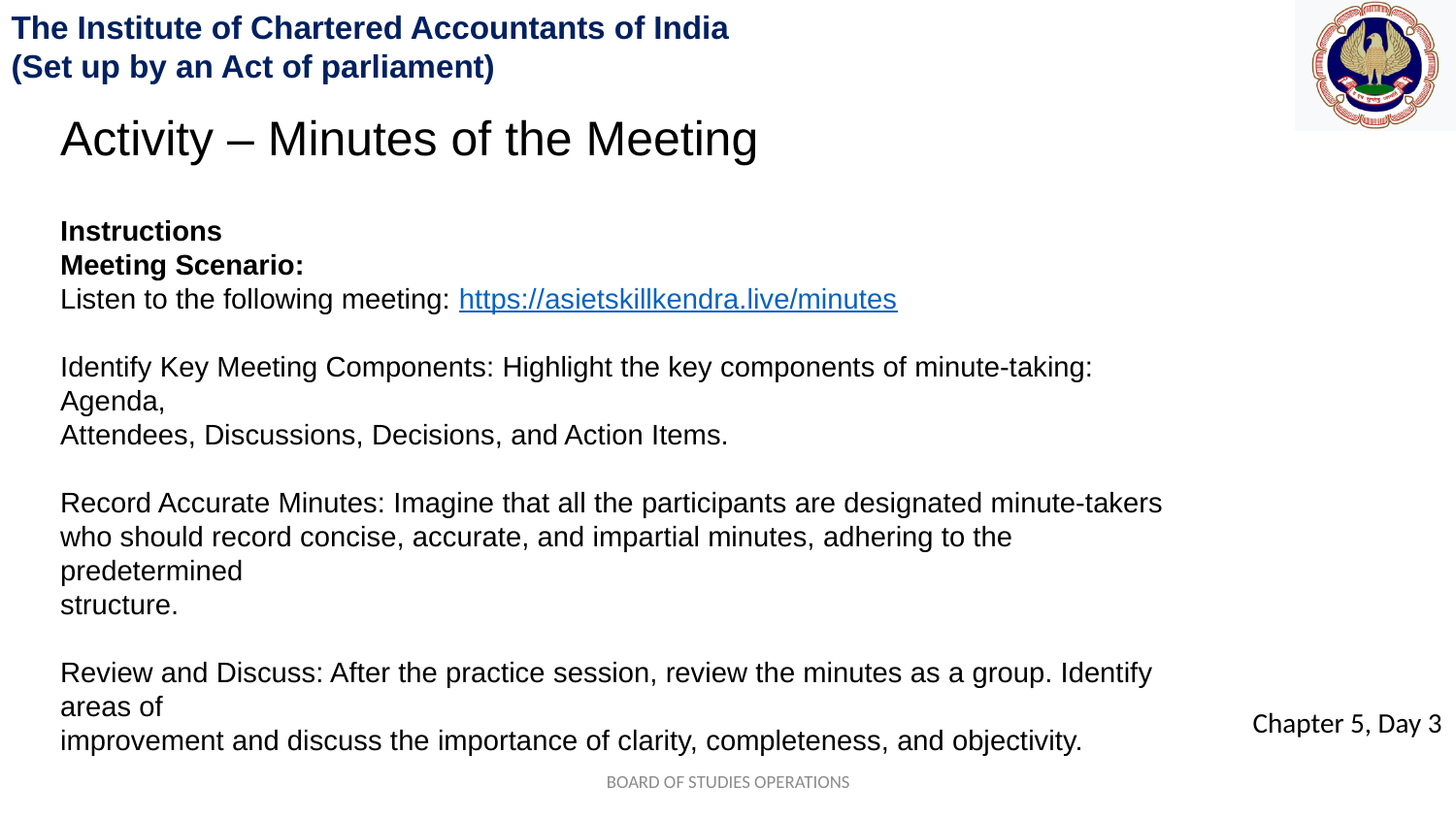

Activity – Minutes of the Meeting
Instructions
Meeting Scenario:
Listen to the following meeting: https://asietskillkendra.live/minutes

Identify Key Meeting Components: Highlight the key components of minute-taking: Agenda,
Attendees, Discussions, Decisions, and Action Items.

Record Accurate Minutes: Imagine that all the participants are designated minute-takers
who should record concise, accurate, and impartial minutes, adhering to the predetermined
structure.

Review and Discuss: After the practice session, review the minutes as a group. Identify areas of
improvement and discuss the importance of clarity, completeness, and objectivity.
BOARD OF STUDIES OPERATIONS